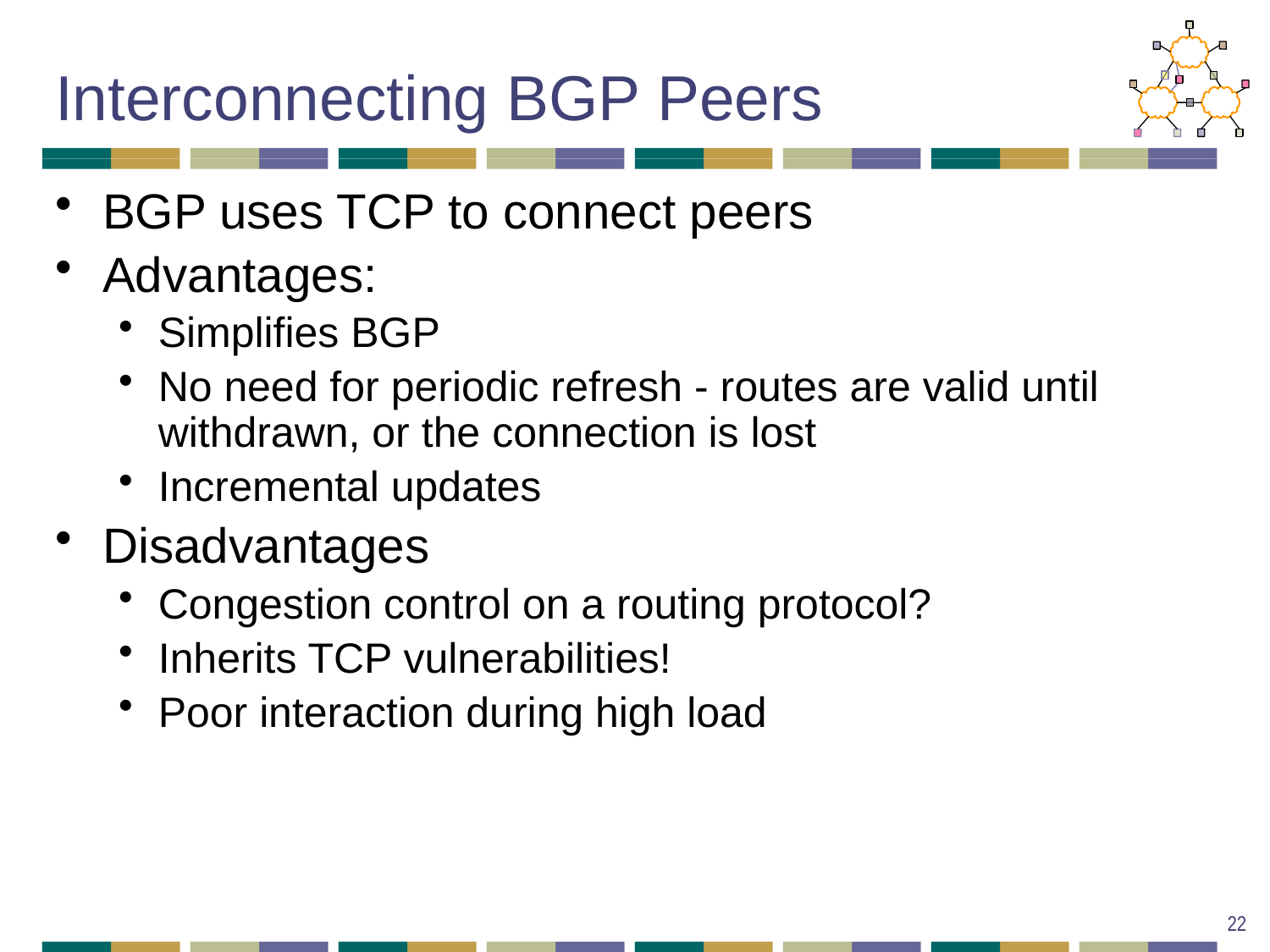

# Interconnecting BGP Peers
BGP uses TCP to connect peers
Advantages:
Simplifies BGP
No need for periodic refresh - routes are valid until withdrawn, or the connection is lost
Incremental updates
Disadvantages
Congestion control on a routing protocol?
Inherits TCP vulnerabilities!
Poor interaction during high load
22